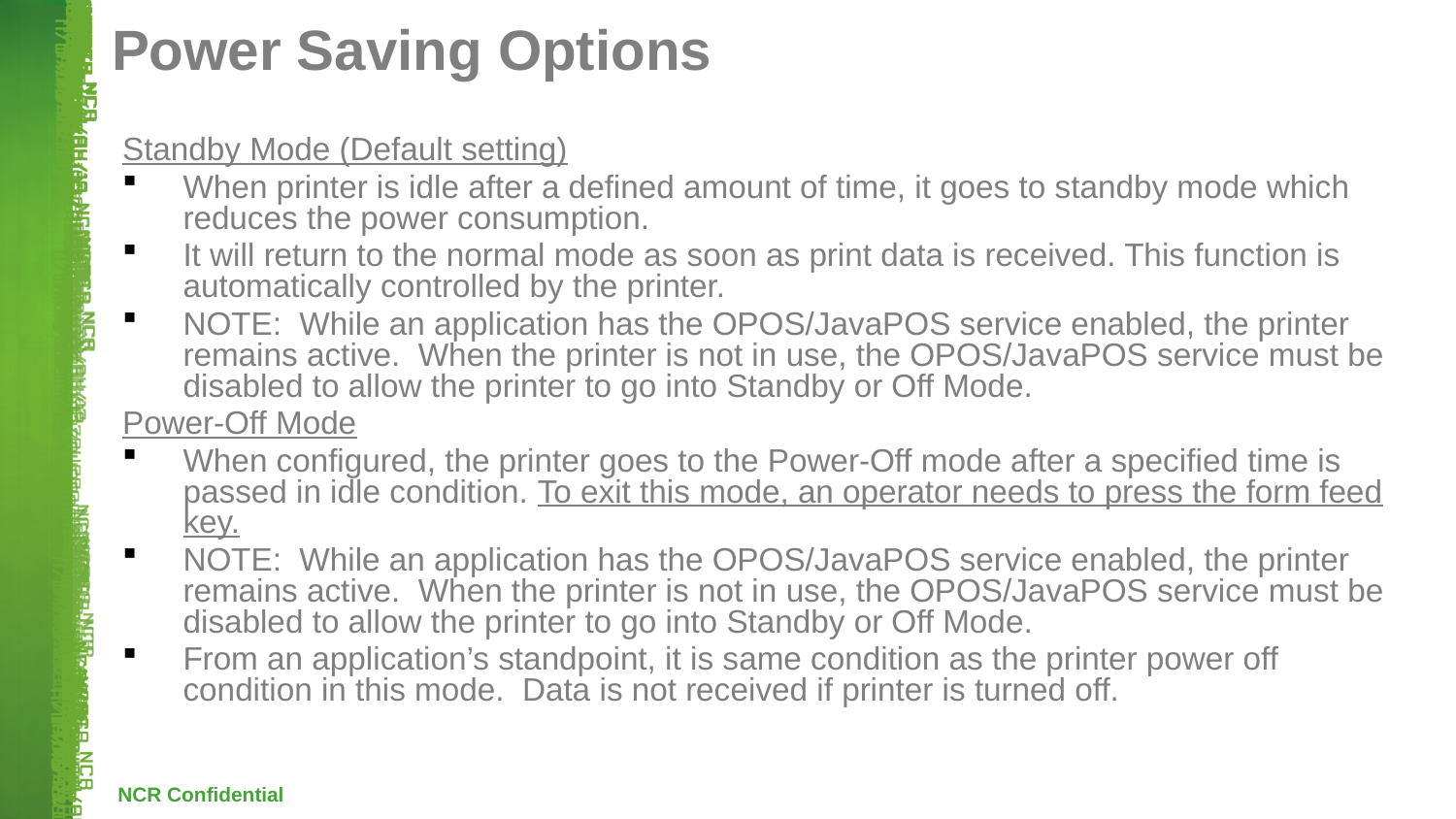

#
Power Saving Options
Standby Mode (Default setting)
When printer is idle after a defined amount of time, it goes to standby mode which reduces the power consumption.
It will return to the normal mode as soon as print data is received. This function is automatically controlled by the printer.
NOTE:  While an application has the OPOS/JavaPOS service enabled, the printer remains active.  When the printer is not in use, the OPOS/JavaPOS service must be disabled to allow the printer to go into Standby or Off Mode.
Power-Off Mode
When configured, the printer goes to the Power-Off mode after a specified time is passed in idle condition. To exit this mode, an operator needs to press the form feed key.
NOTE:  While an application has the OPOS/JavaPOS service enabled, the printer remains active.  When the printer is not in use, the OPOS/JavaPOS service must be disabled to allow the printer to go into Standby or Off Mode.
From an application’s standpoint, it is same condition as the printer power off condition in this mode.  Data is not received if printer is turned off.